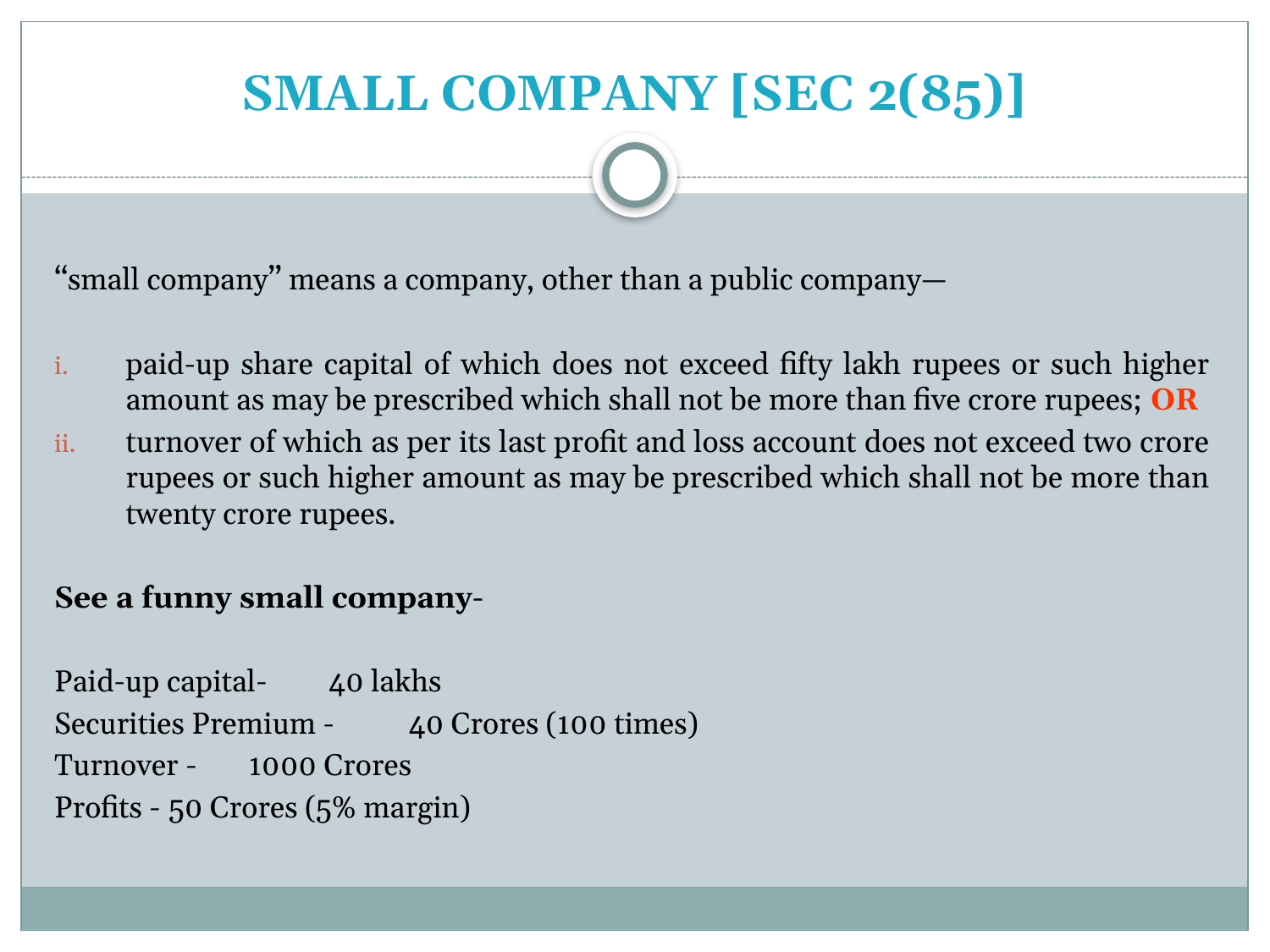

# small company [Sec 2(85)]

‘‘small company’’ means a company, other than a public company—

paid-up share capital of which does not exceed fifty lakh rupees or such higher amount as may be prescribed which shall not be more than five crore rupees; OR
turnover of which as per its last profit and loss account does not exceed two crore rupees or such higher amount as may be prescribed which shall not be more than twenty crore rupees.

See a funny small company-

Paid-up capital-		40 lakhs
Securities Premium - 	40 Crores (100 times)
Turnover - 		1000 Crores
Profits - 		50 Crores (5% margin)